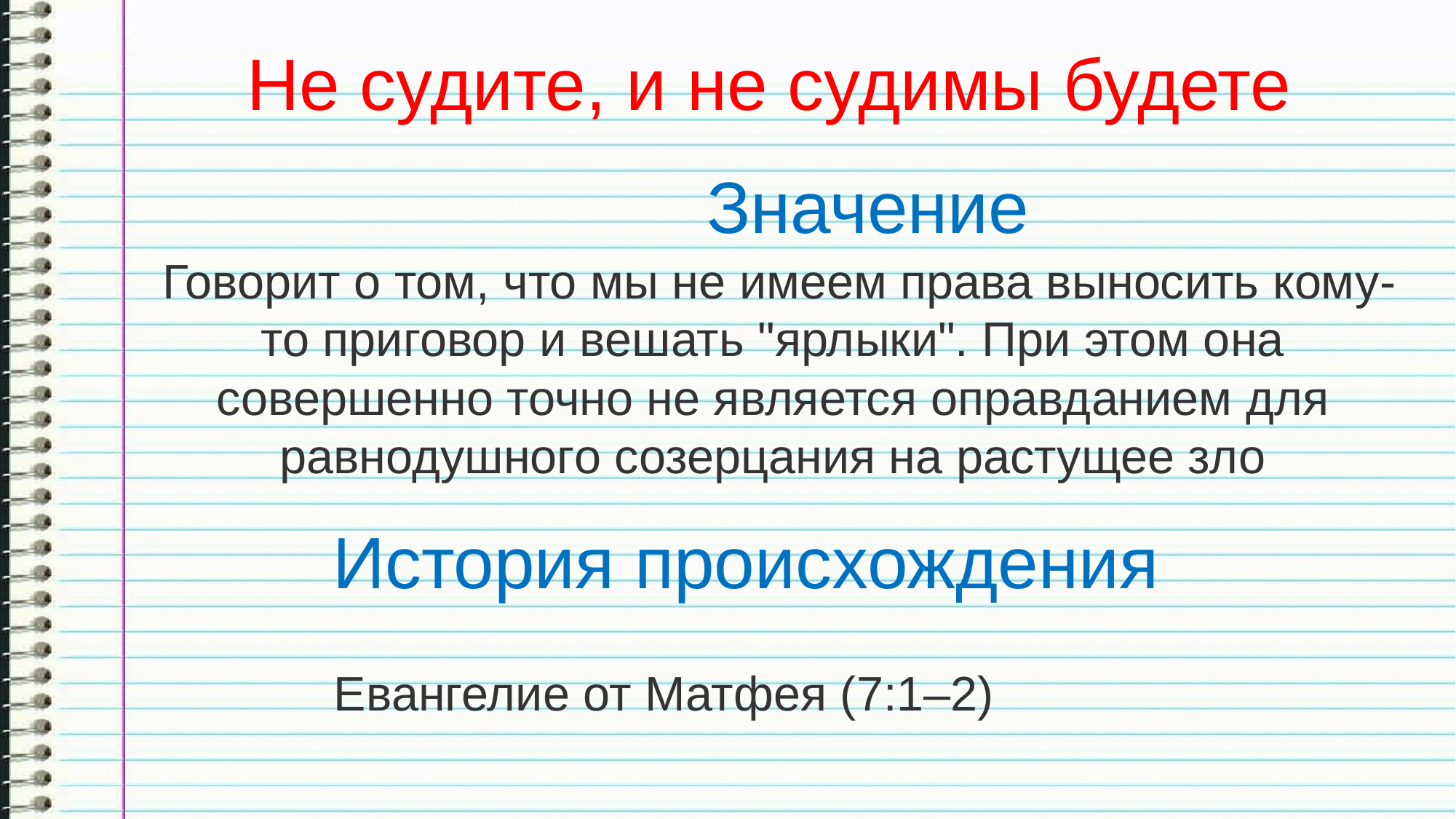

Не судите, и не судимы будете
Значение
 Говорит о том, что мы не имеем права выносить кому-то приговор и вешать "ярлыки". При этом она совершенно точно не является оправданием для равнодушного созерцания на растущее зло
История происхождения
 Евангелие от Матфея (7:1–2)